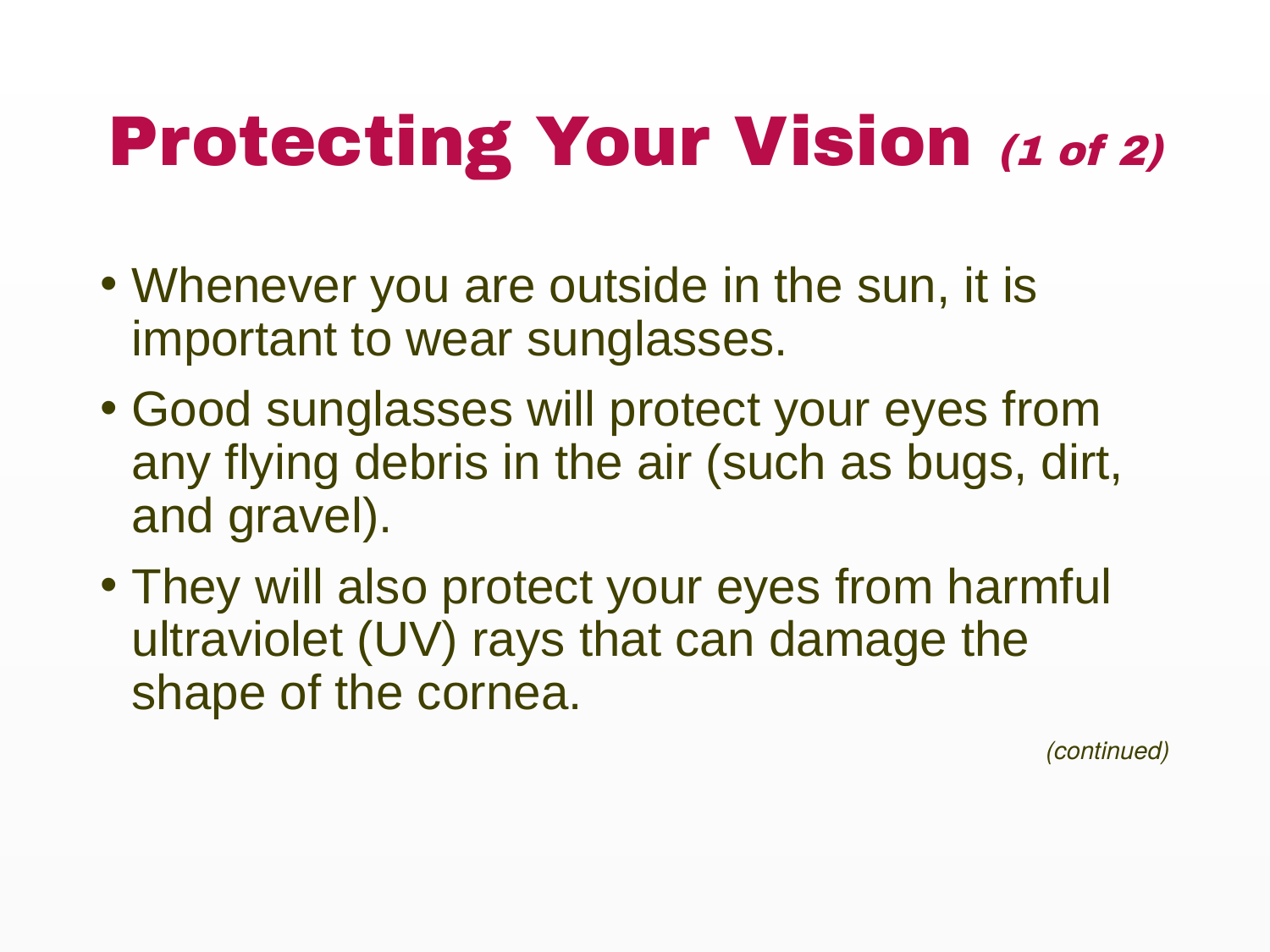

# Protecting Your Vision (1 of 2)
Whenever you are outside in the sun, it is important to wear sunglasses.
Good sunglasses will protect your eyes from any flying debris in the air (such as bugs, dirt, and gravel).
They will also protect your eyes from harmful ultraviolet (UV) rays that can damage the shape of the cornea.
(continued)